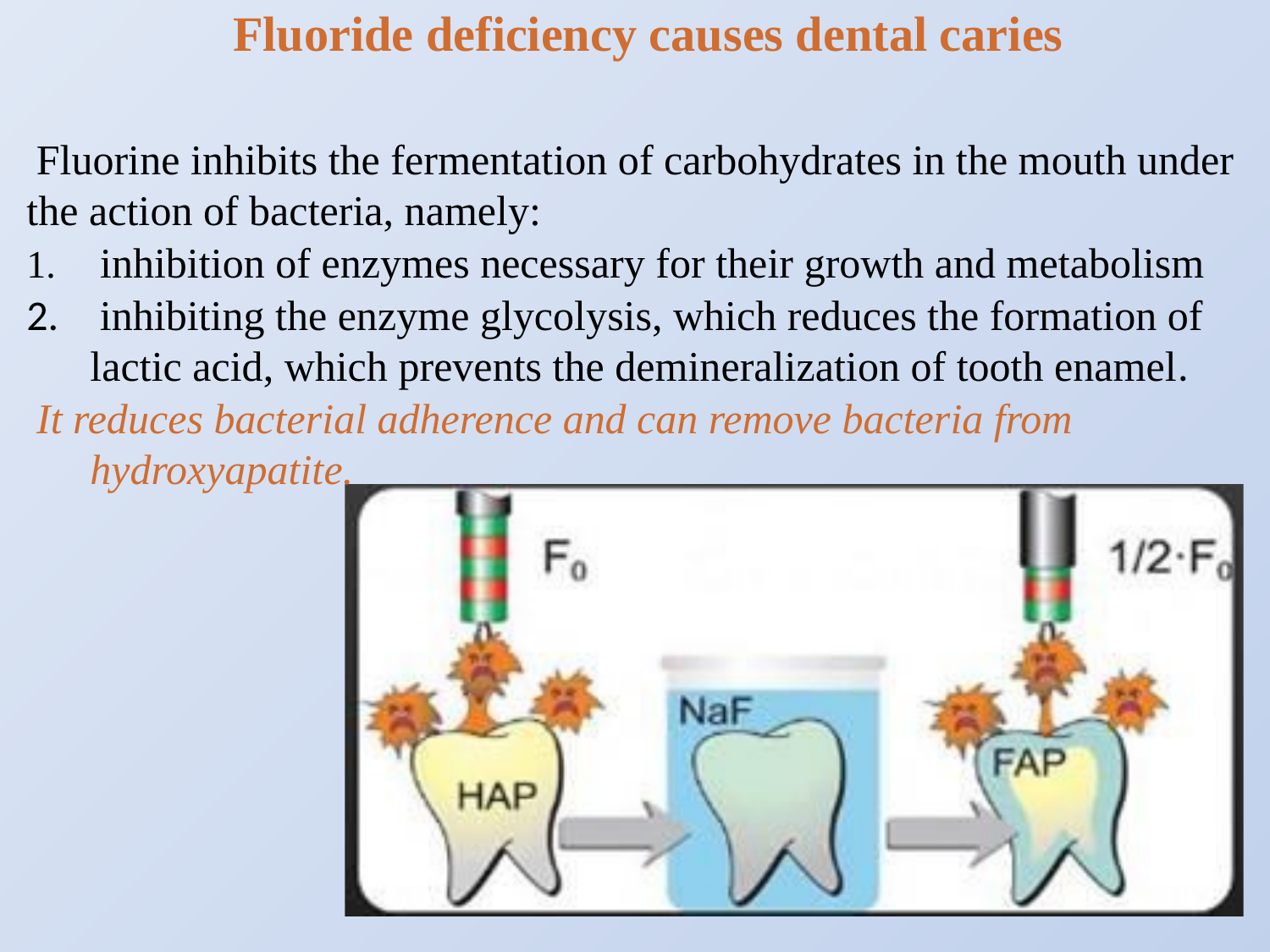

Fluoride deficiency causes dental caries

 Fluorine inhibits the fermentation of carbohydrates in the mouth under the action of bacteria, namely:
 inhibition of enzymes necessary for their growth and metabolism
 inhibiting the enzyme glycolysis, which reduces the formation of lactic acid, which prevents the demineralization of tooth enamel.
 It reduces bacterial adherence and can remove bacteria from hydroxyapatite.